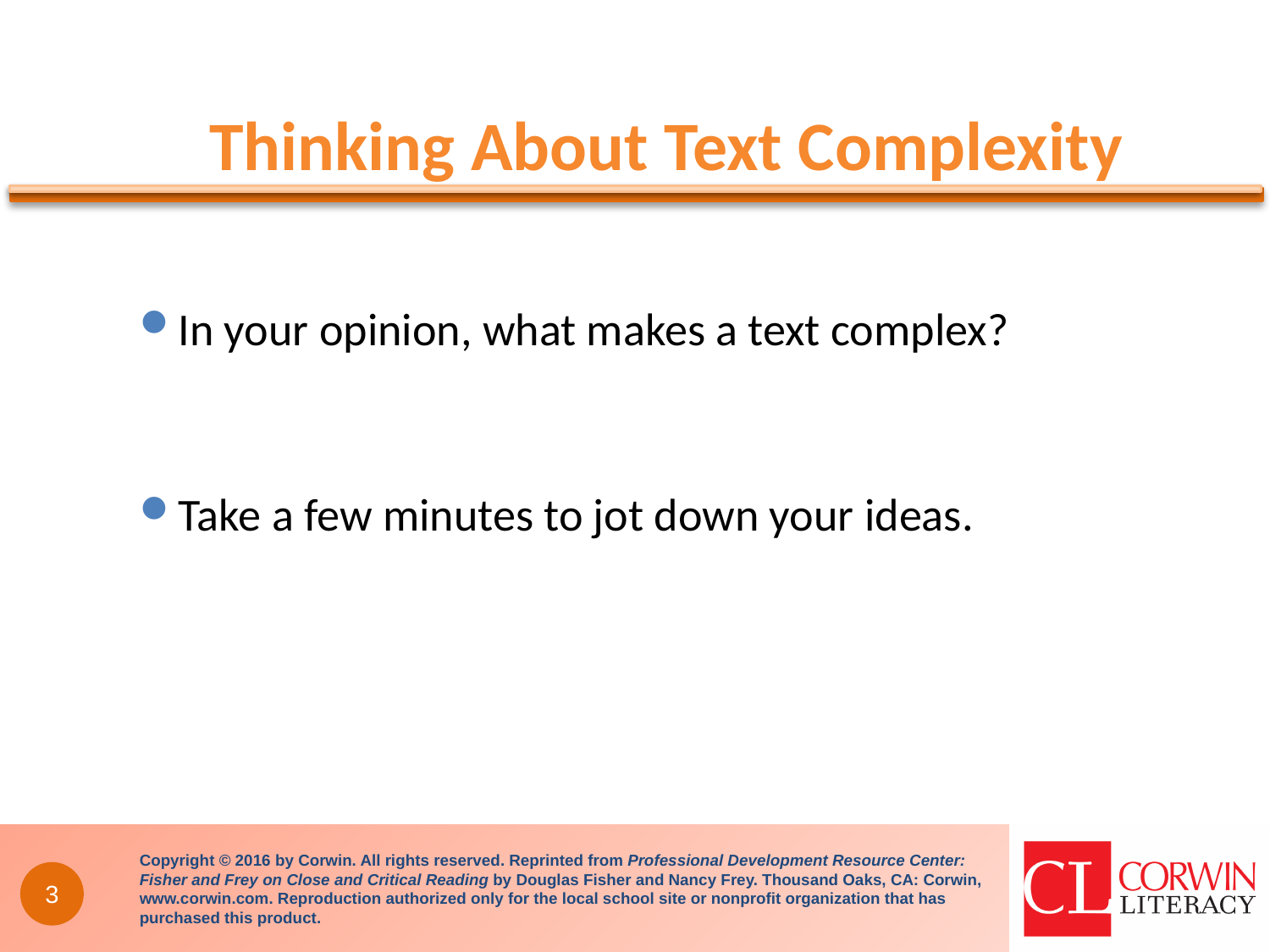

# Thinking About Text Complexity

In your opinion, what makes a text complex?

Take a few minutes to jot down your ideas.
Copyright © 2016 by Corwin. All rights reserved. Reprinted from Professional Development Resource Center: Fisher and Frey on Close and Critical Reading by Douglas Fisher and Nancy Frey. Thousand Oaks, CA: Corwin, www.corwin.com. Reproduction authorized only for the local school site or nonprofit organization that has purchased this product.
3